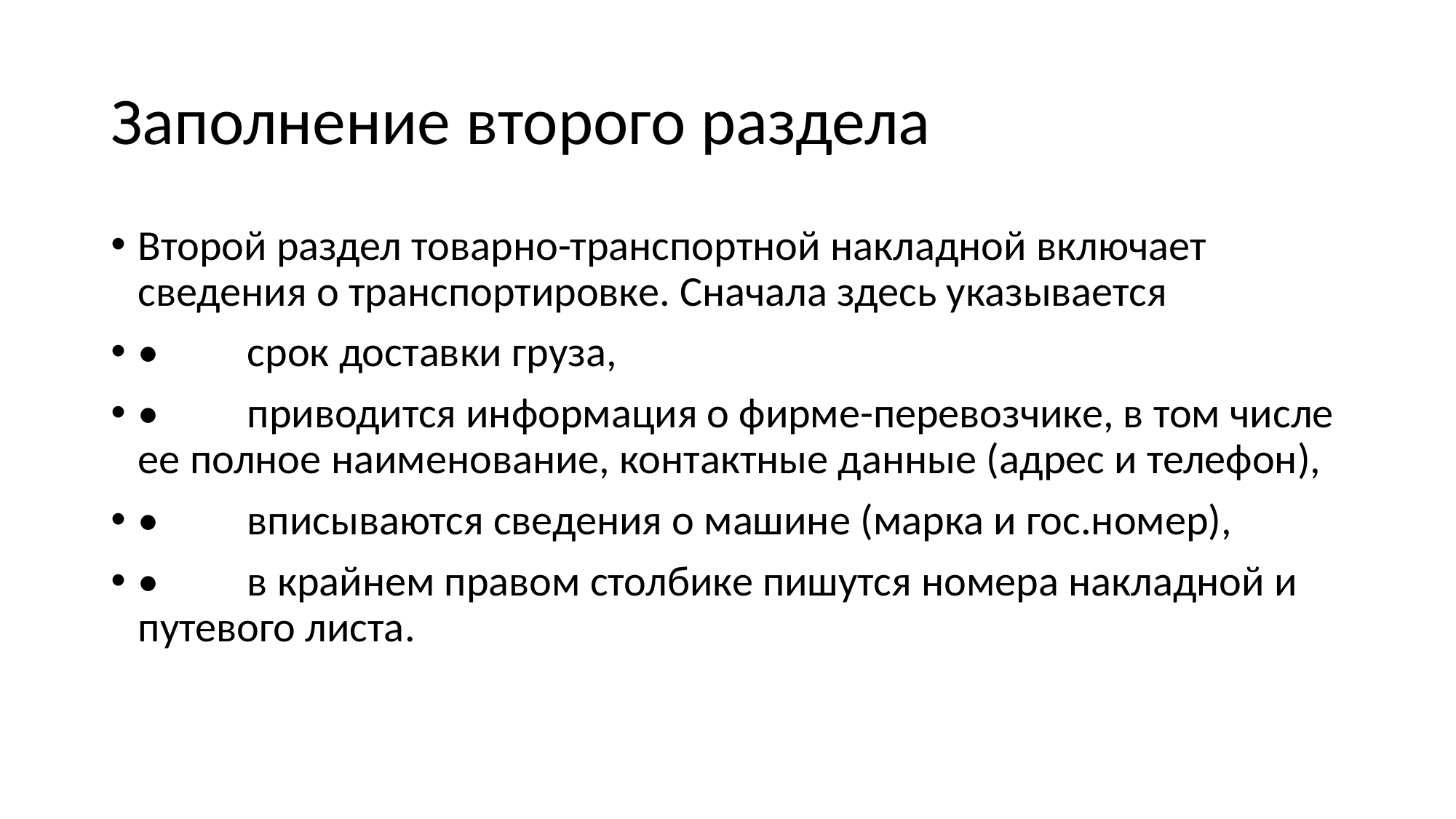

# Заполнение второго раздела
Второй раздел товарно-транспортной накладной включает сведения о транспортировке. Сначала здесь указывается
•	срок доставки груза,
•	приводится информация о фирме-перевозчике, в том числе ее полное наименование, контактные данные (адрес и телефон),
•	вписываются сведения о машине (марка и гос.номер),
•	в крайнем правом столбике пишутся номера накладной и путевого листа.